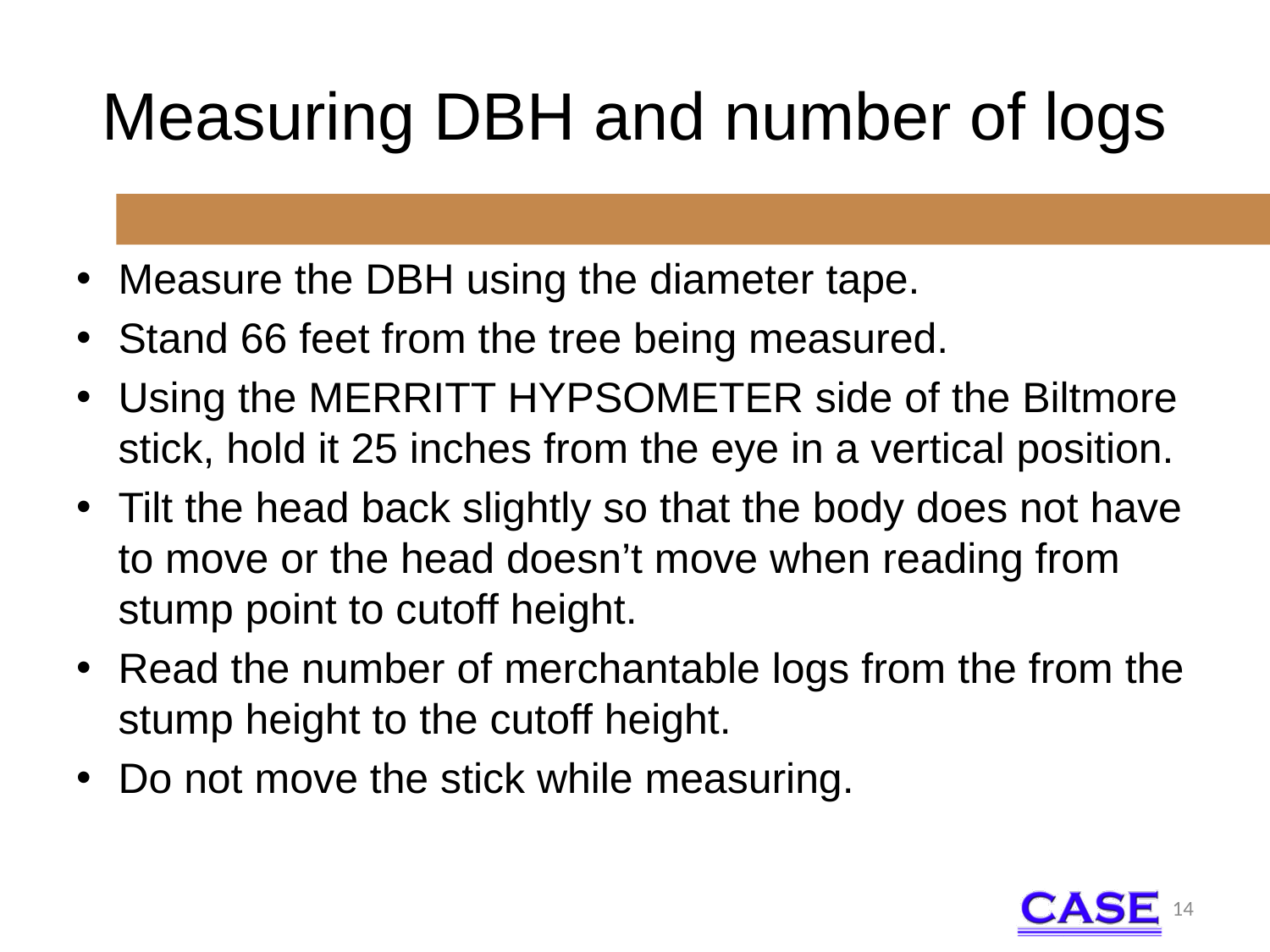

# Measuring DBH and number of logs
Measure the DBH using the diameter tape.
Stand 66 feet from the tree being measured.
Using the MERRITT HYPSOMETER side of the Biltmore stick, hold it 25 inches from the eye in a vertical position.
Tilt the head back slightly so that the body does not have to move or the head doesn’t move when reading from stump point to cutoff height.
Read the number of merchantable logs from the from the stump height to the cutoff height.
Do not move the stick while measuring.
14